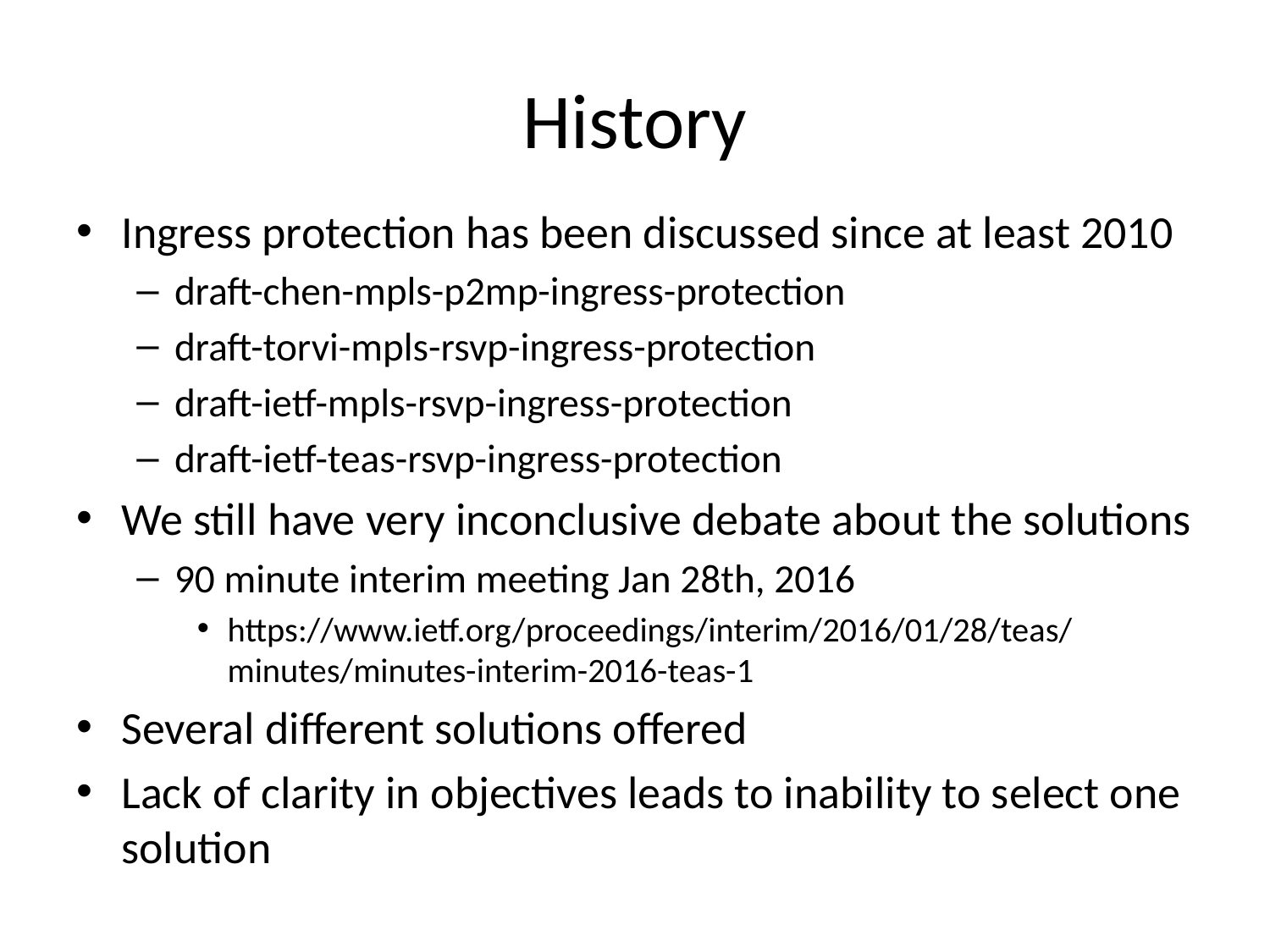

# History
Ingress protection has been discussed since at least 2010
draft-chen-mpls-p2mp-ingress-protection
draft-torvi-mpls-rsvp-ingress-protection
draft-ietf-mpls-rsvp-ingress-protection
draft-ietf-teas-rsvp-ingress-protection
We still have very inconclusive debate about the solutions
90 minute interim meeting Jan 28th, 2016
https://www.ietf.org/proceedings/interim/2016/01/28/teas/minutes/minutes-interim-2016-teas-1
Several different solutions offered
Lack of clarity in objectives leads to inability to select one solution